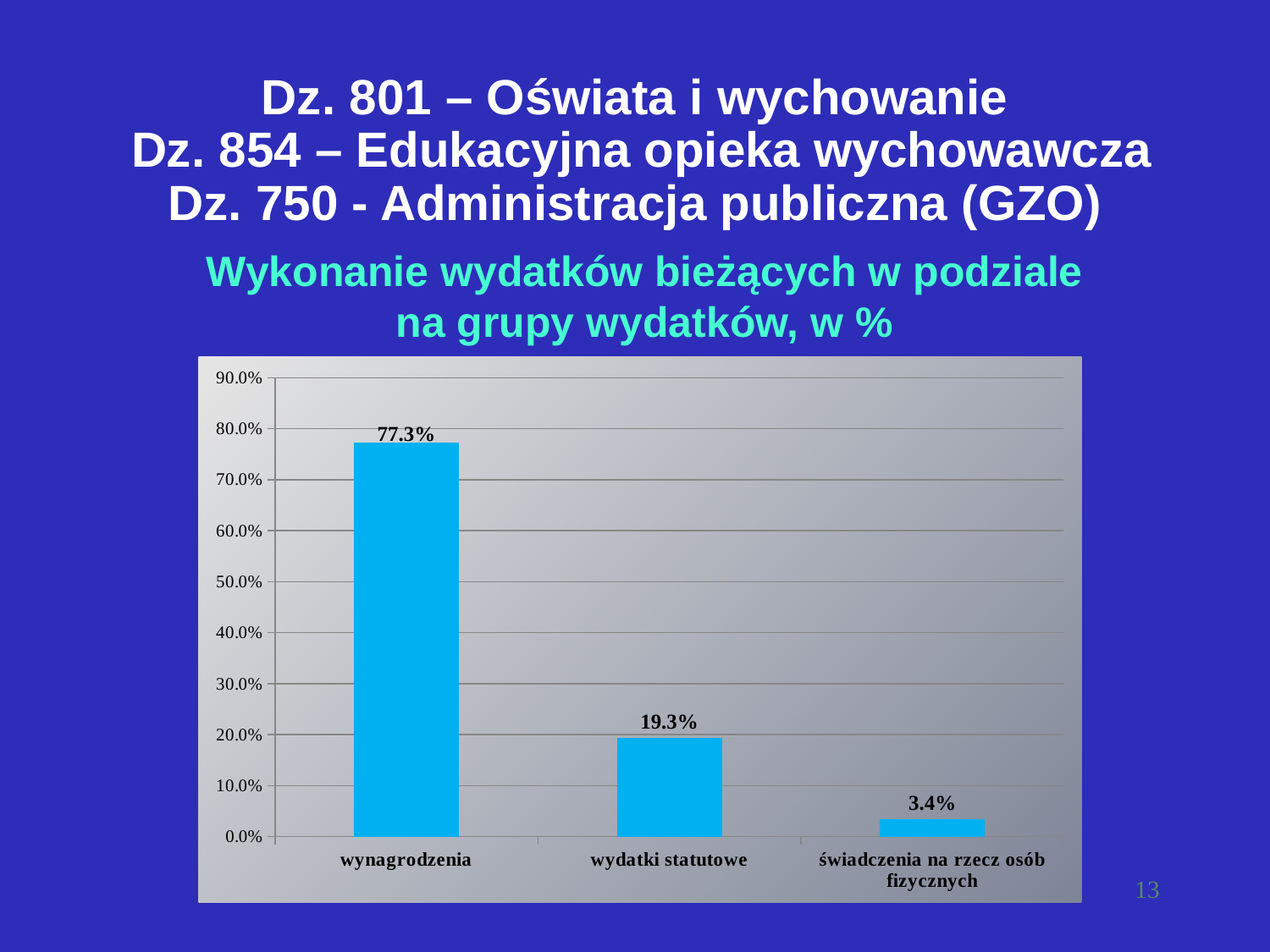

Dz. 801 – Oświata i wychowanie
 Dz. 854 – Edukacyjna opieka wychowawcza
Dz. 750 - Administracja publiczna (GZO)
Wykonanie wydatków bieżących w podziale
na grupy wydatków, w %

### Chart

| Category |  |
|---|---|
| wynagrodzenia | 0.773 |
| wydatki statutowe | 0.193 |
| świadczenia na rzecz osób fizycznych | 0.034 |
13